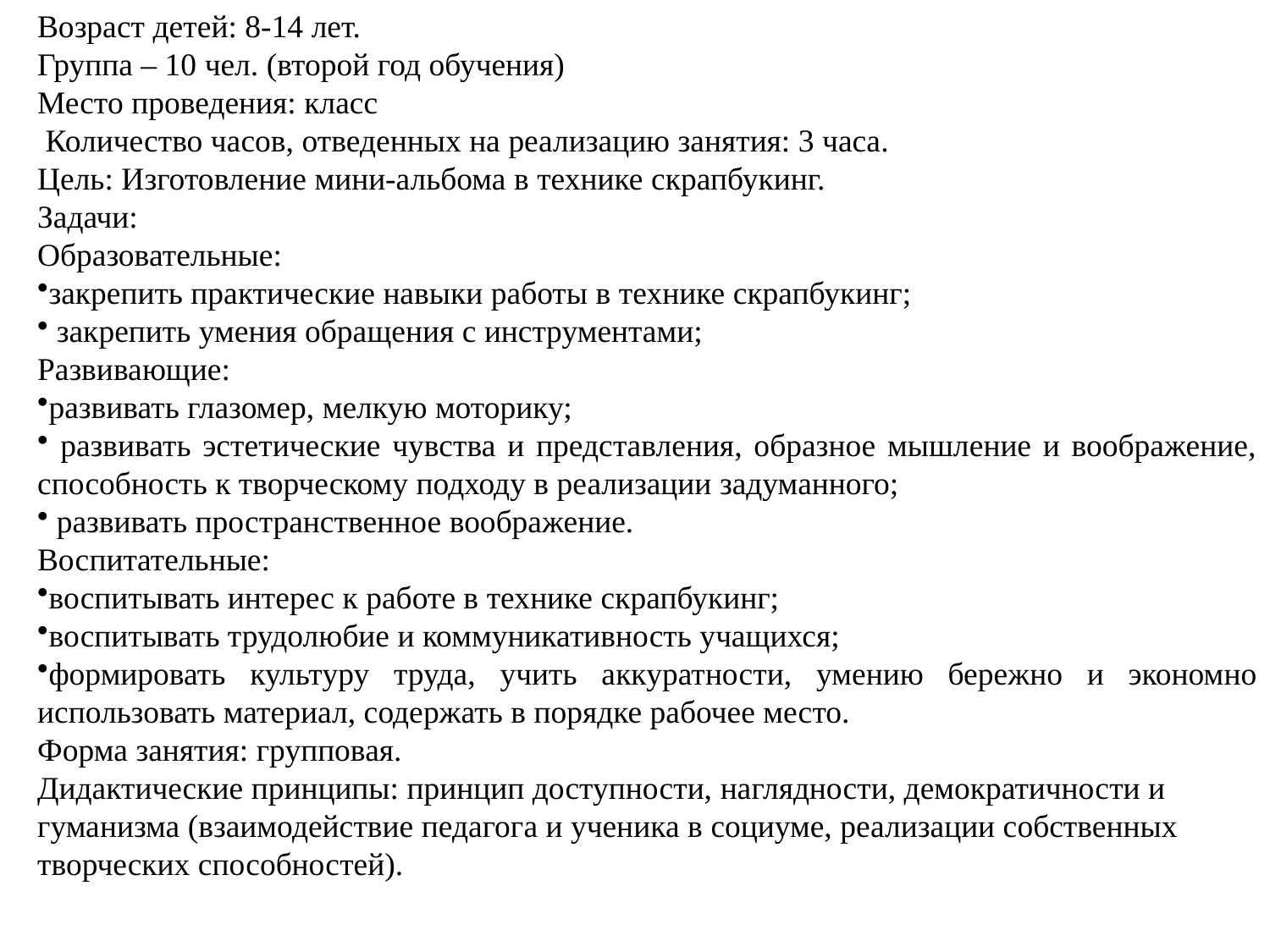

Возраст детей: 8-14 лет.
Группа – 10 чел. (второй год обучения)
Место проведения: класс
 Количество часов, отведенных на реализацию занятия: 3 часа.
Цель: Изготовление мини-альбома в технике скрапбукинг.
Задачи:
Образовательные:
закрепить практические навыки работы в технике скрапбукинг;
 закрепить умения обращения с инструментами;
Развивающие:
развивать глазомер, мелкую моторику;
 развивать эстетические чувства и представления, образное мышление и воображение, способность к творческому подходу в реализации задуманного;
 развивать пространственное воображение.
Воспитательные:
воспитывать интерес к работе в технике скрапбукинг;
воспитывать трудолюбие и коммуникативность учащихся;
формировать культуру труда, учить аккуратности, умению бережно и экономно использовать материал, содержать в порядке рабочее место.
Форма занятия: групповая.
Дидактические принципы: принцип доступности, наглядности, демократичности и гуманизма (взаимодействие педагога и ученика в социуме, реализации собственных творческих способностей).